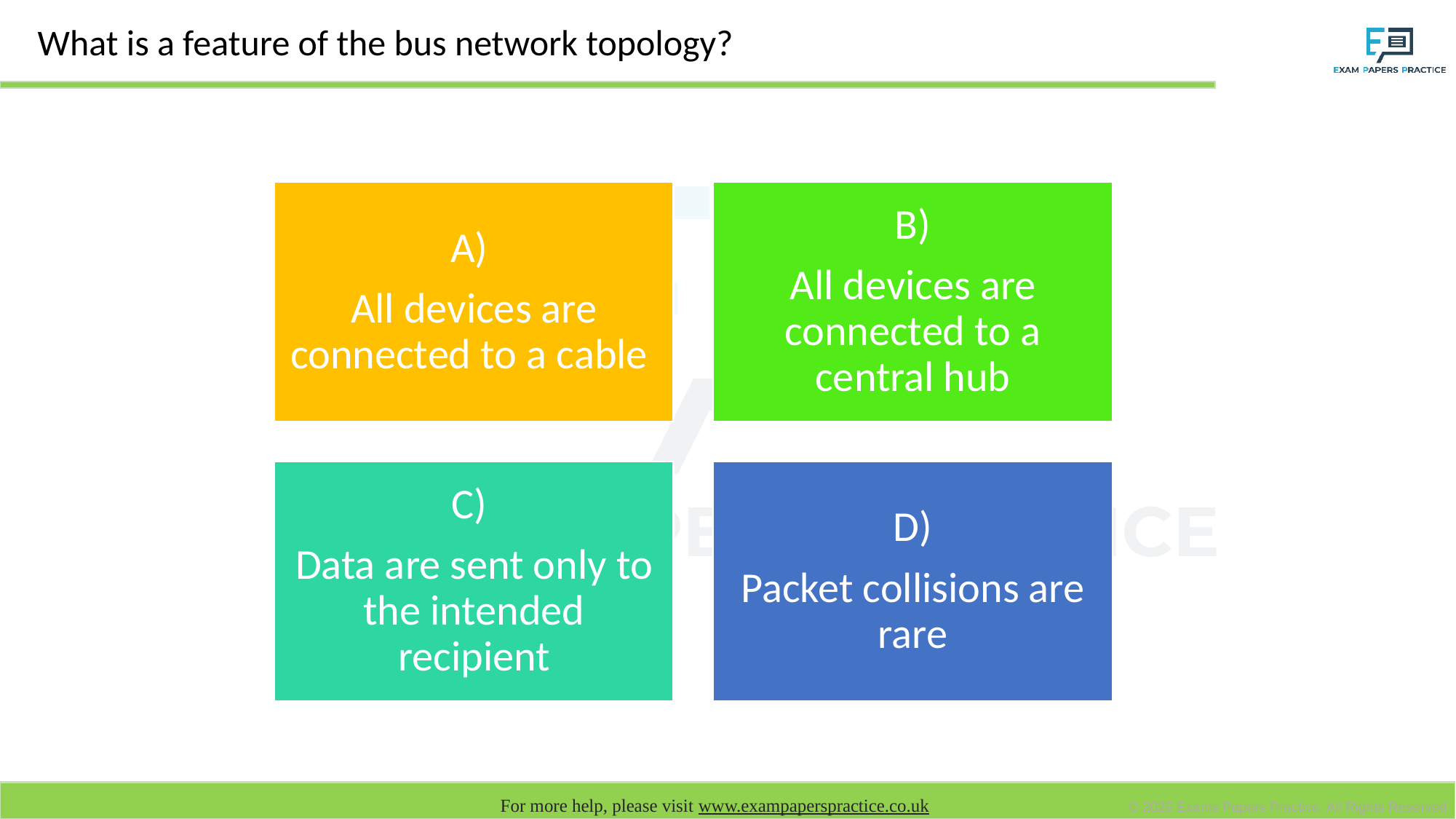

# What is a feature of the bus network topology?
A)
All devices are connected to a cable
B)
All devices are connected to a central hub
C)
Data are sent only to the intended recipient
D)
Packet collisions are rare